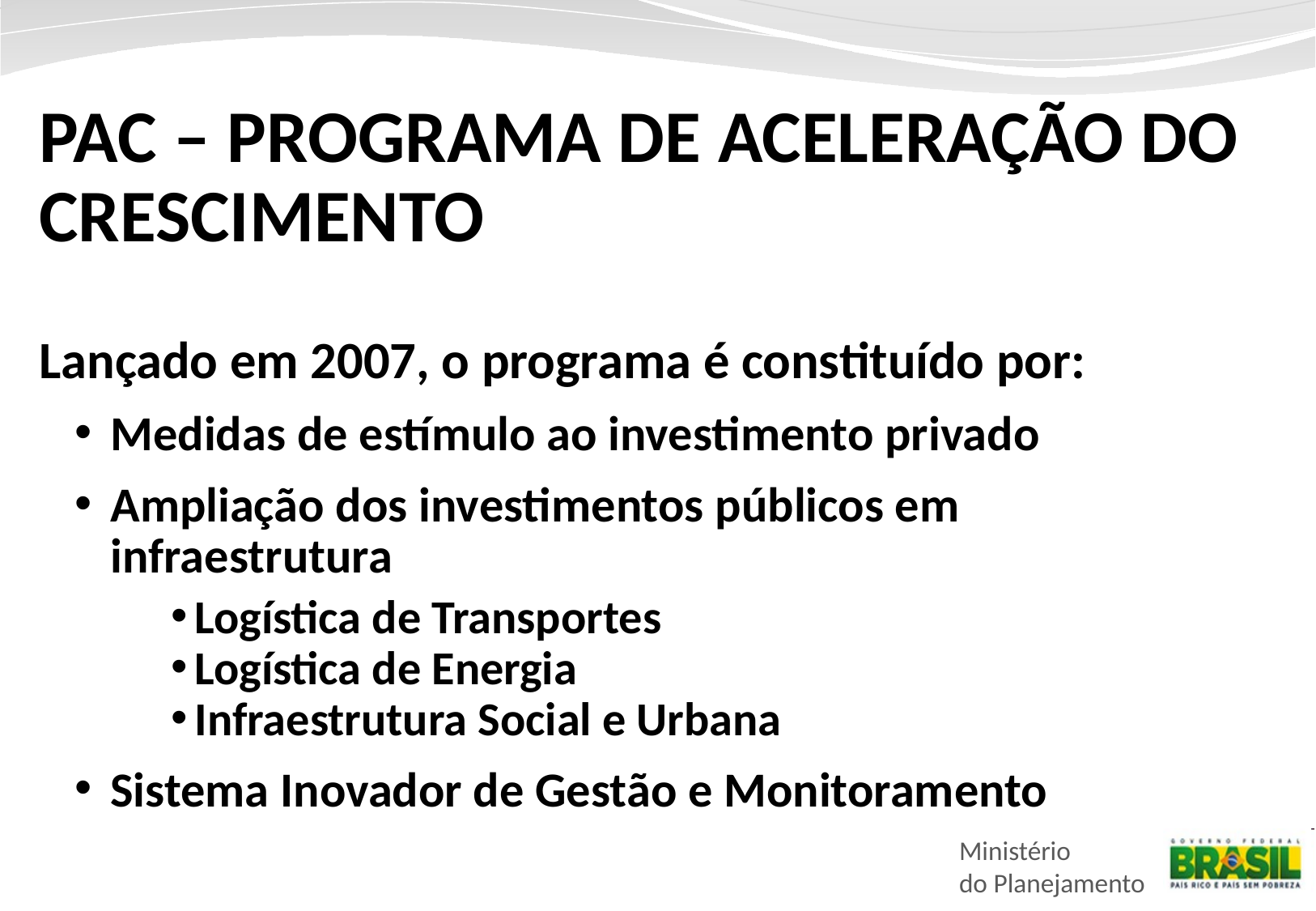

PAC – PROGRAMA DE ACELERAÇÃO DO CRESCIMENTO
Lançado em 2007, o programa é constituído por:
Medidas de estímulo ao investimento privado
Ampliação dos investimentos públicos em infraestrutura
Logística de Transportes
Logística de Energia
Infraestrutura Social e Urbana
Sistema Inovador de Gestão e Monitoramento